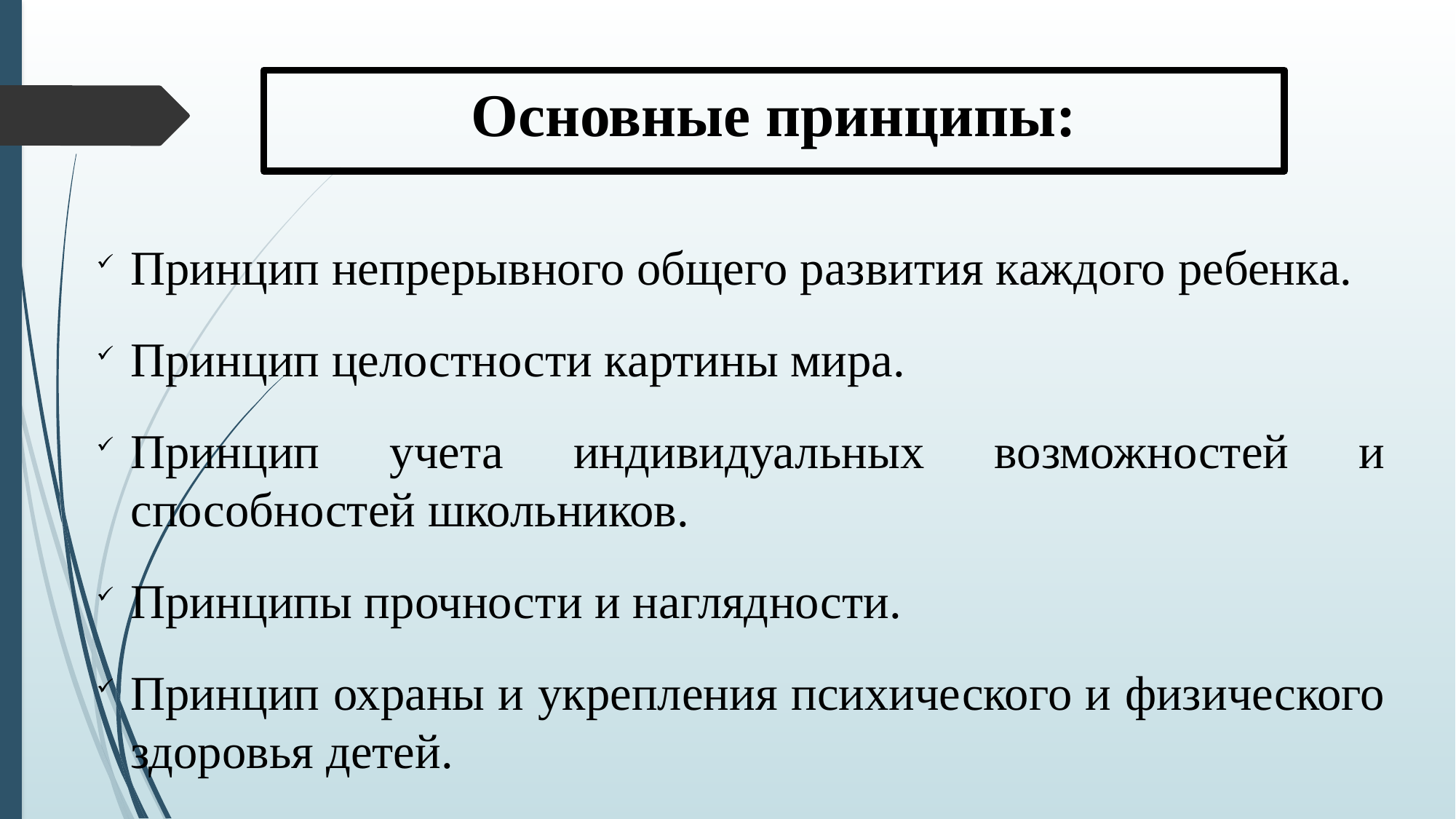

Основные принципы:
Принцип непрерывного общего развития каждого ребенка.
Принцип целостности картины мира.
Принцип учета индивидуальных возможностей и способностей школьников.
Принципы прочности и наглядности.
Принцип охраны и укрепления психического и физического здоровья детей.